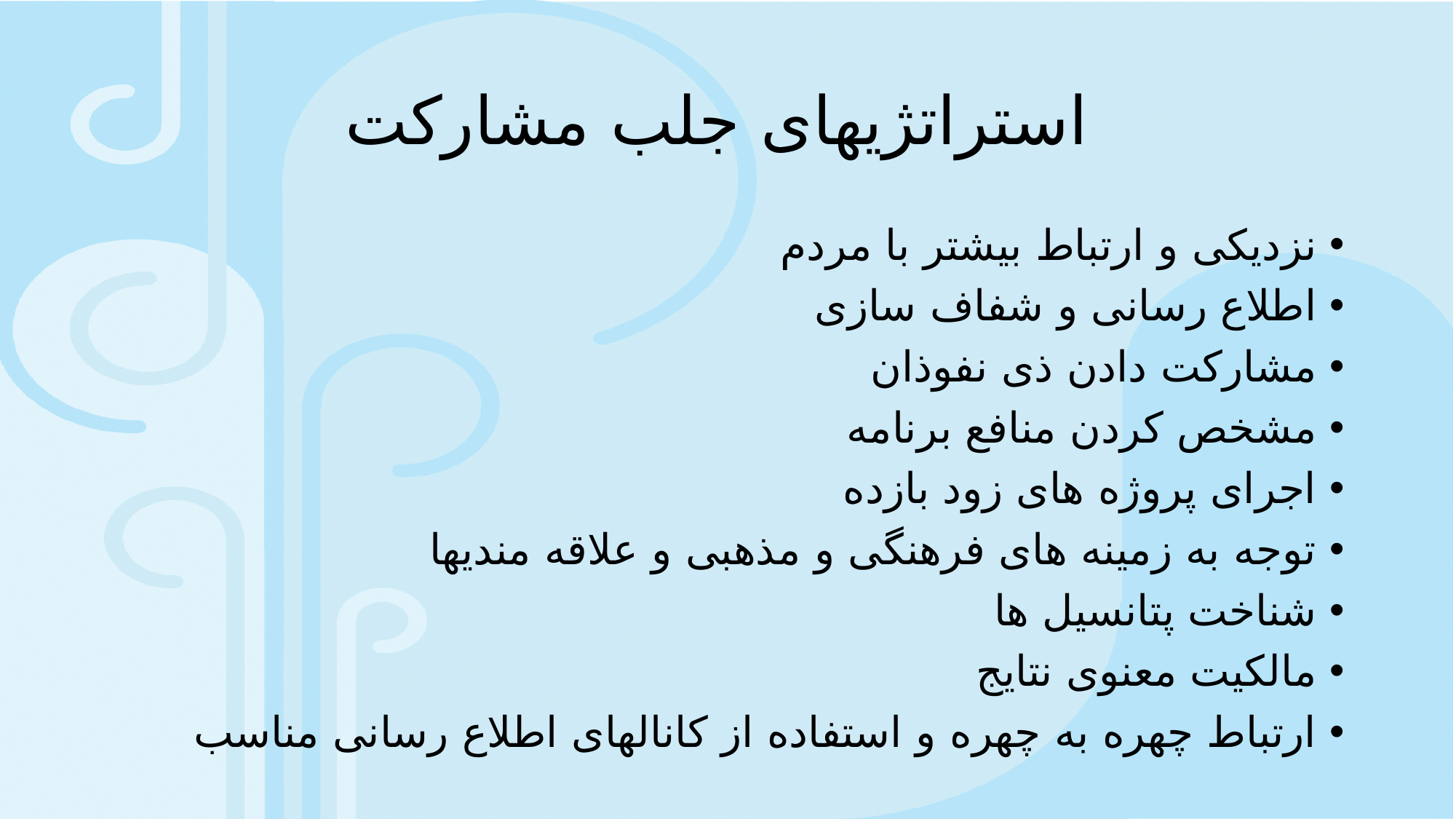

# استراتژیهای جلب مشارکت
نزدیکی و ارتباط بیشتر با مردم
اطلاع رسانی و شفاف سازی
مشارکت دادن ذی نفوذان
مشخص کردن منافع برنامه
اجرای پروژه های زود بازده
توجه به زمینه های فرهنگی و مذهبی و علاقه مندیها
شناخت پتانسیل ها
مالکیت معنوی نتایج
ارتباط چهره به چهره و استفاده از کانالهای اطلاع رسانی مناسب